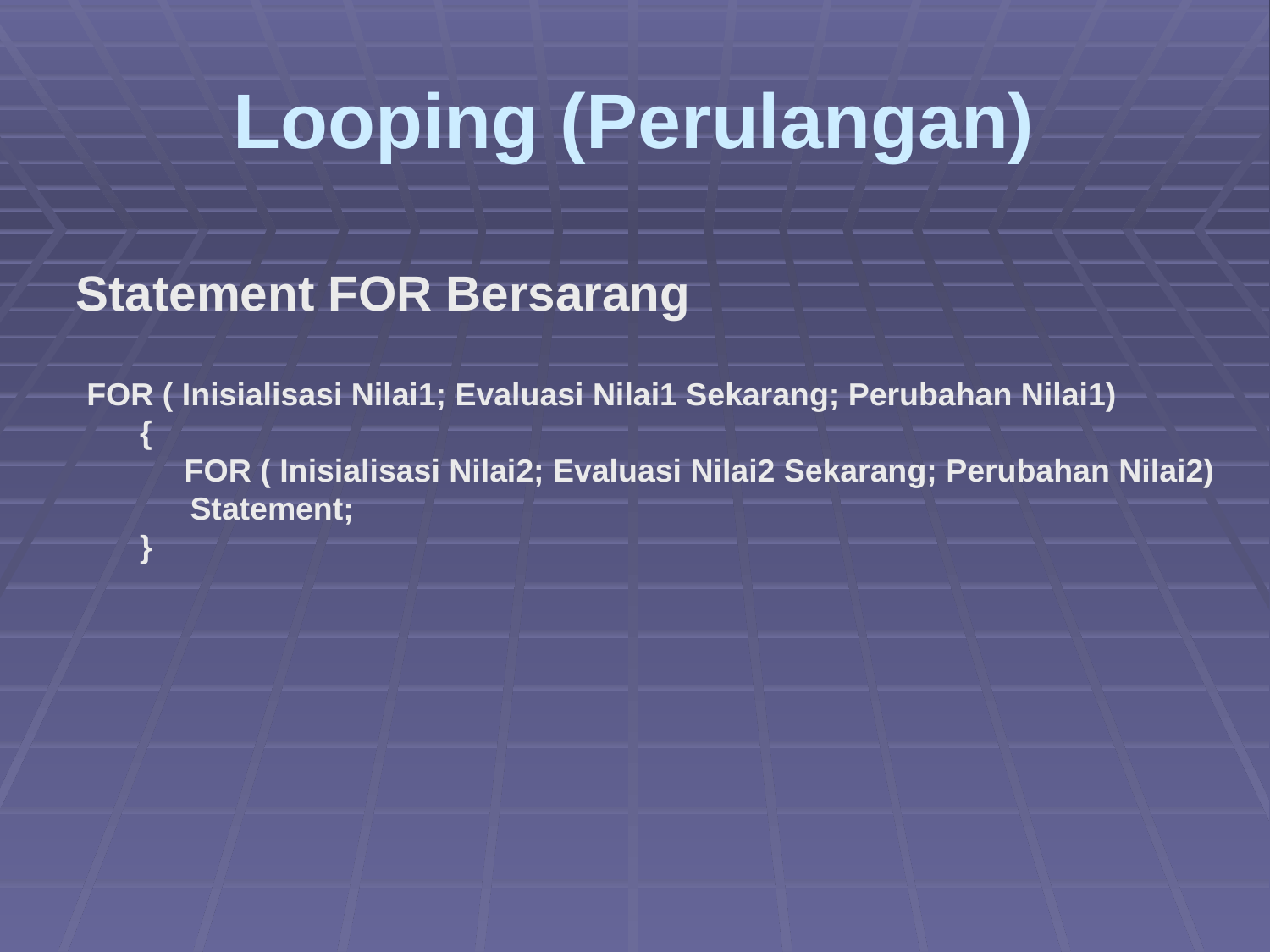

# Looping (Perulangan)
Statement FOR Bersarang
FOR ( Inisialisasi Nilai1; Evaluasi Nilai1 Sekarang; Perubahan Nilai1)
      {
           FOR ( Inisialisasi Nilai2; Evaluasi Nilai2 Sekarang; Perubahan Nilai2)
	Statement;
      }